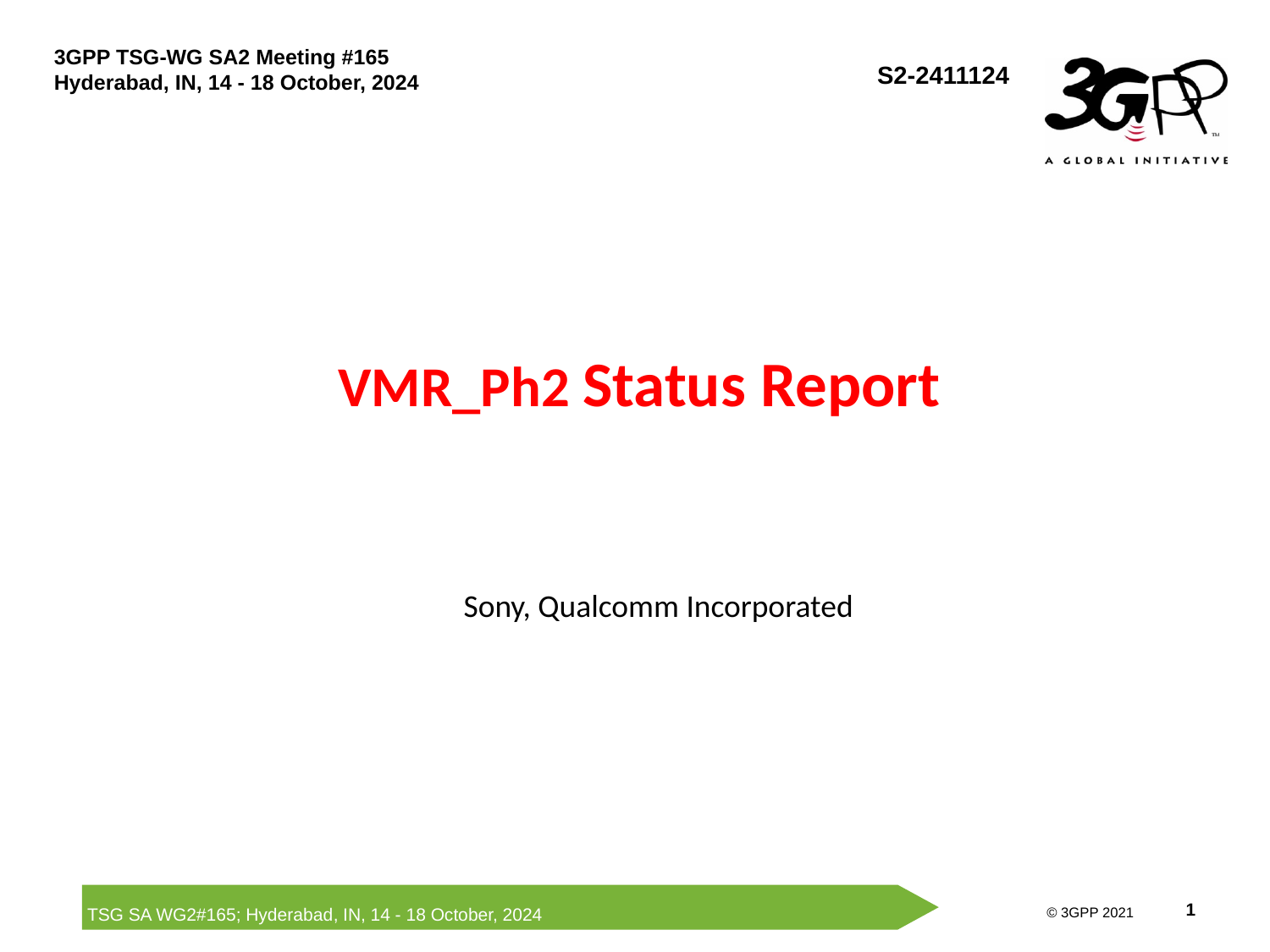

S2-2411124
# VMR_Ph2 Status Report
Sony, Qualcomm Incorporated